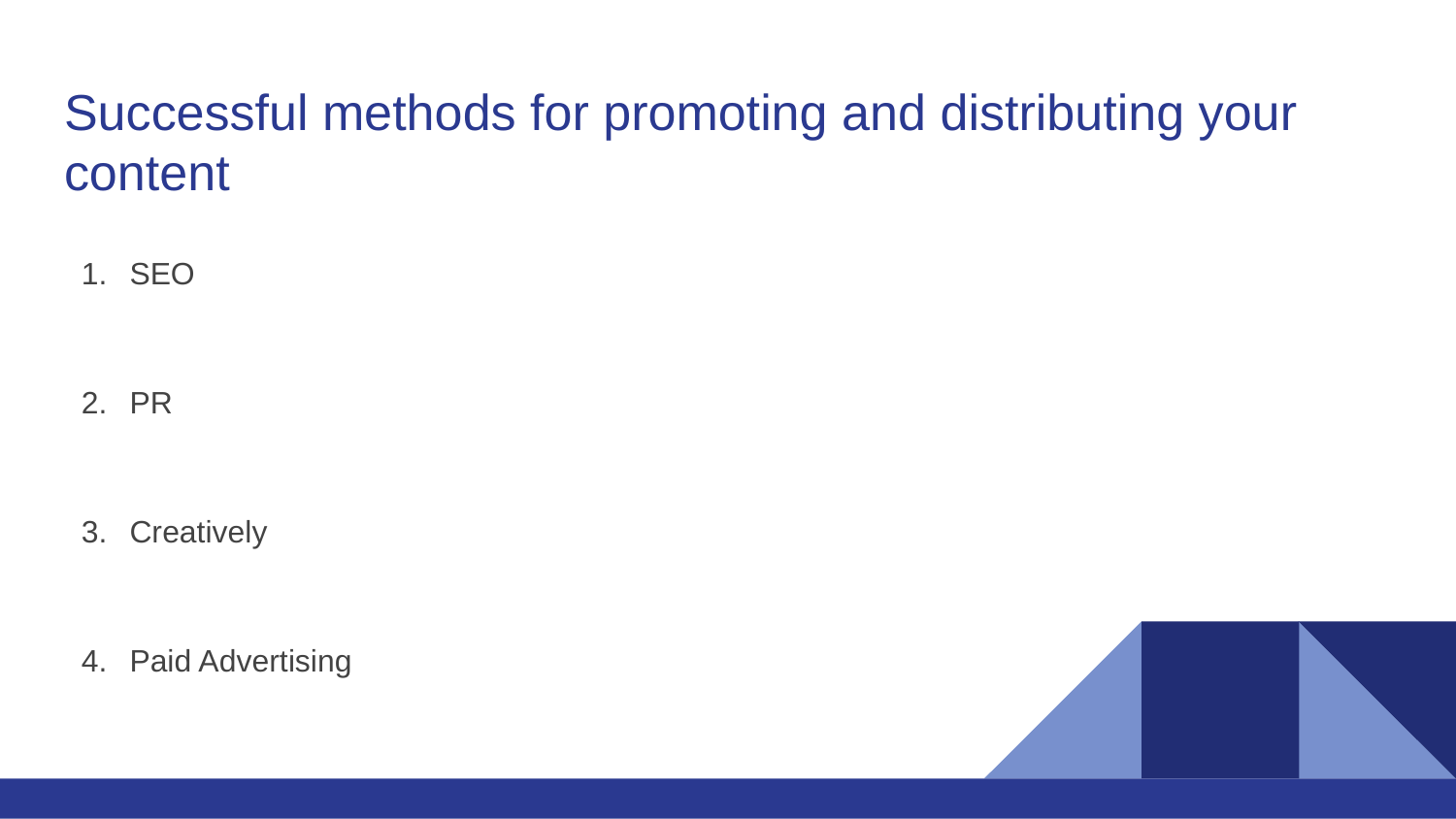

# Successful methods for promoting and distributing your content
SEO

PR

Creatively

Paid Advertising